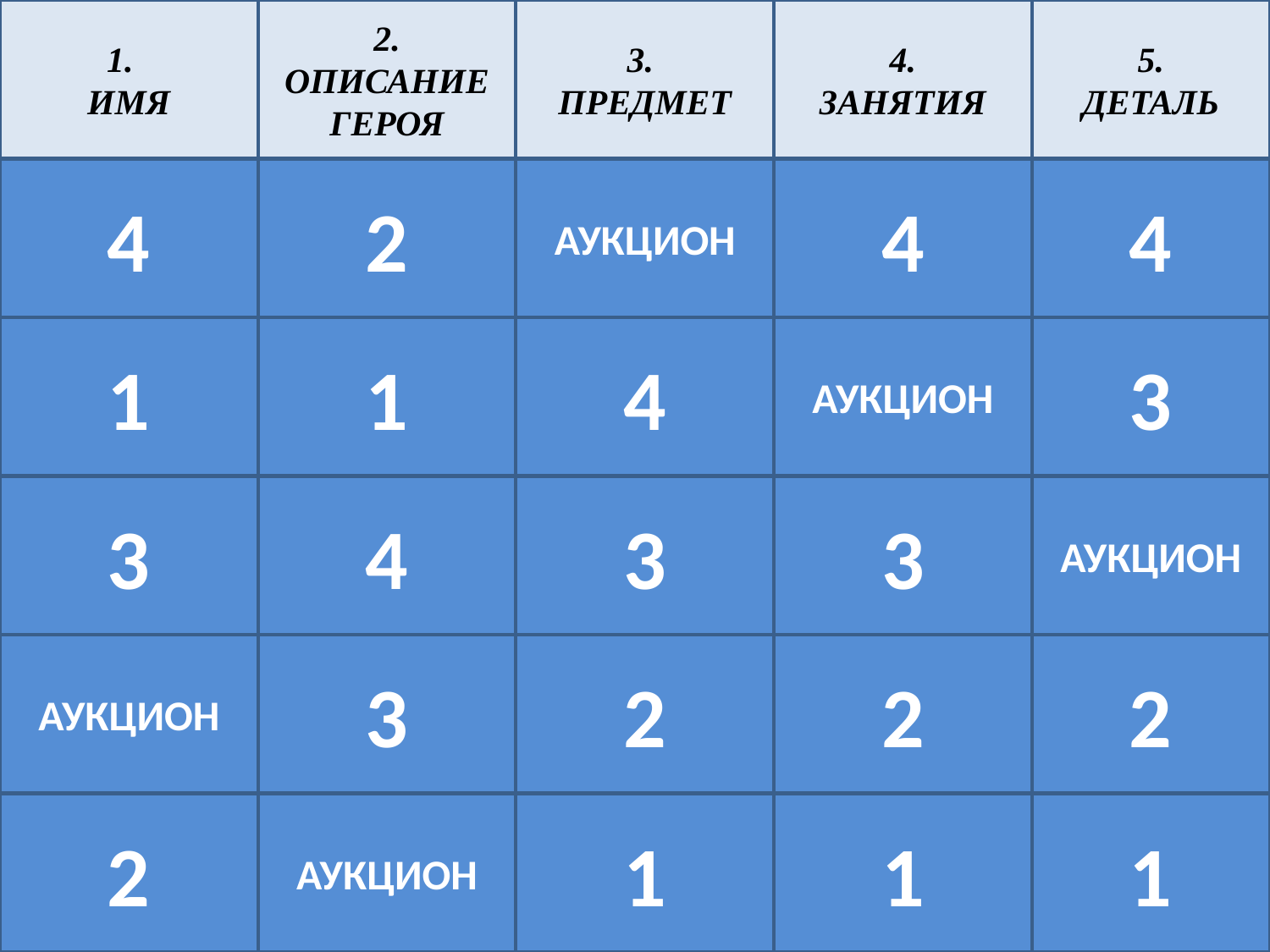

1.
ИМЯ
2. ОПИСАНИЕ ГЕРОЯ
3.
ПРЕДМЕТ
4.
ЗАНЯТИЯ

5.
ДЕТАЛЬ

4
2
АУКЦИОН
4
4
1
1
4
АУКЦИОН
3
3
4
3
3
АУКЦИОН
АУКЦИОН
3
2
2
2
2
АУКЦИОН
1
1
1